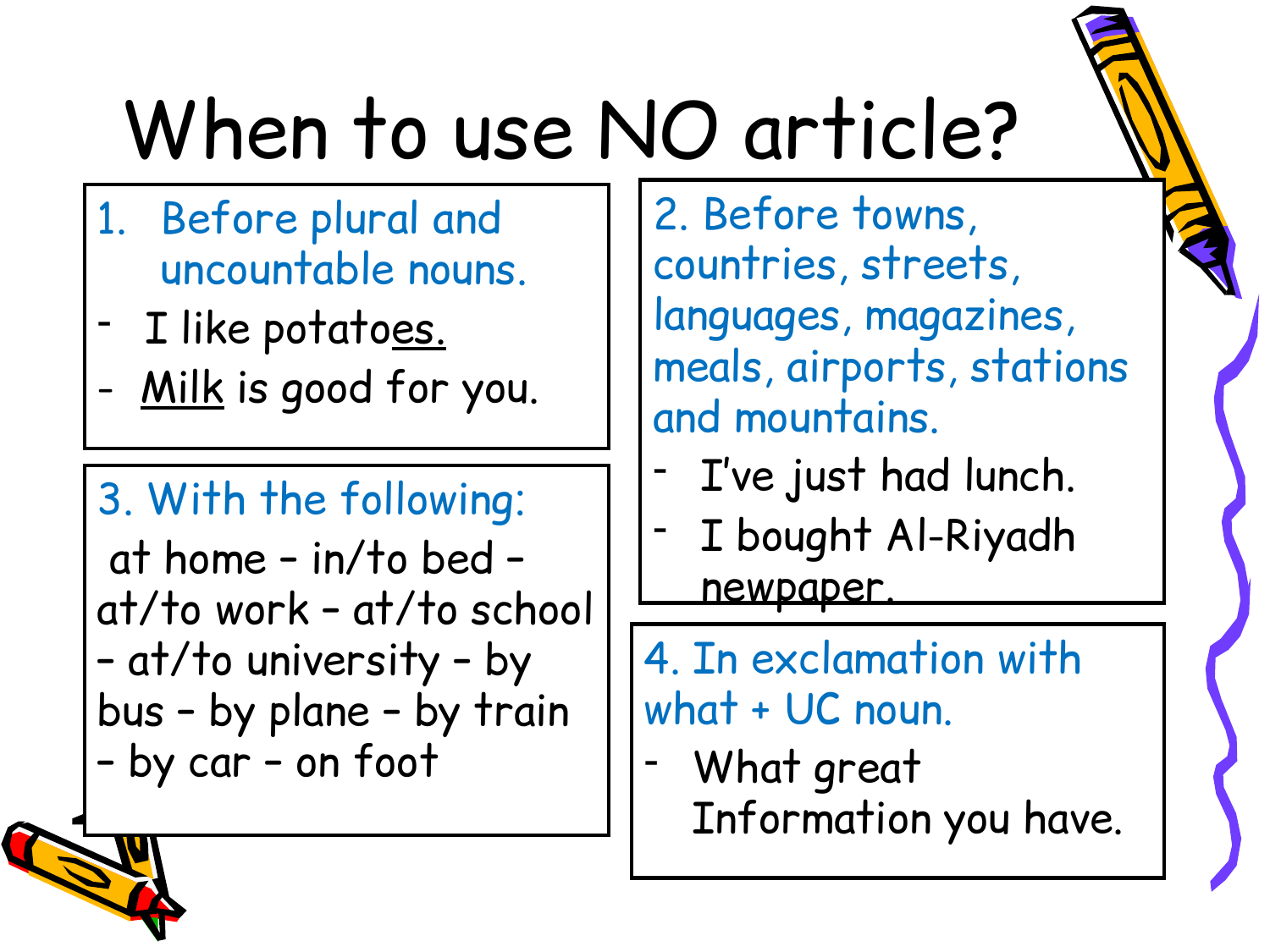

# When to use NO article?
2. Before towns, countries, streets, languages, magazines, meals, airports, stations and mountains.
I’ve just had lunch.
I bought Al-Riyadh newpaper.
Before plural and uncountable nouns.
I like potatoes.
-  Milk is good for you.
3. With the following:
 at home – in/to bed – at/to work – at/to school – at/to university – by bus – by plane – by train – by car – on foot
4. In exclamation with what + UC noun.
What great Information you have.